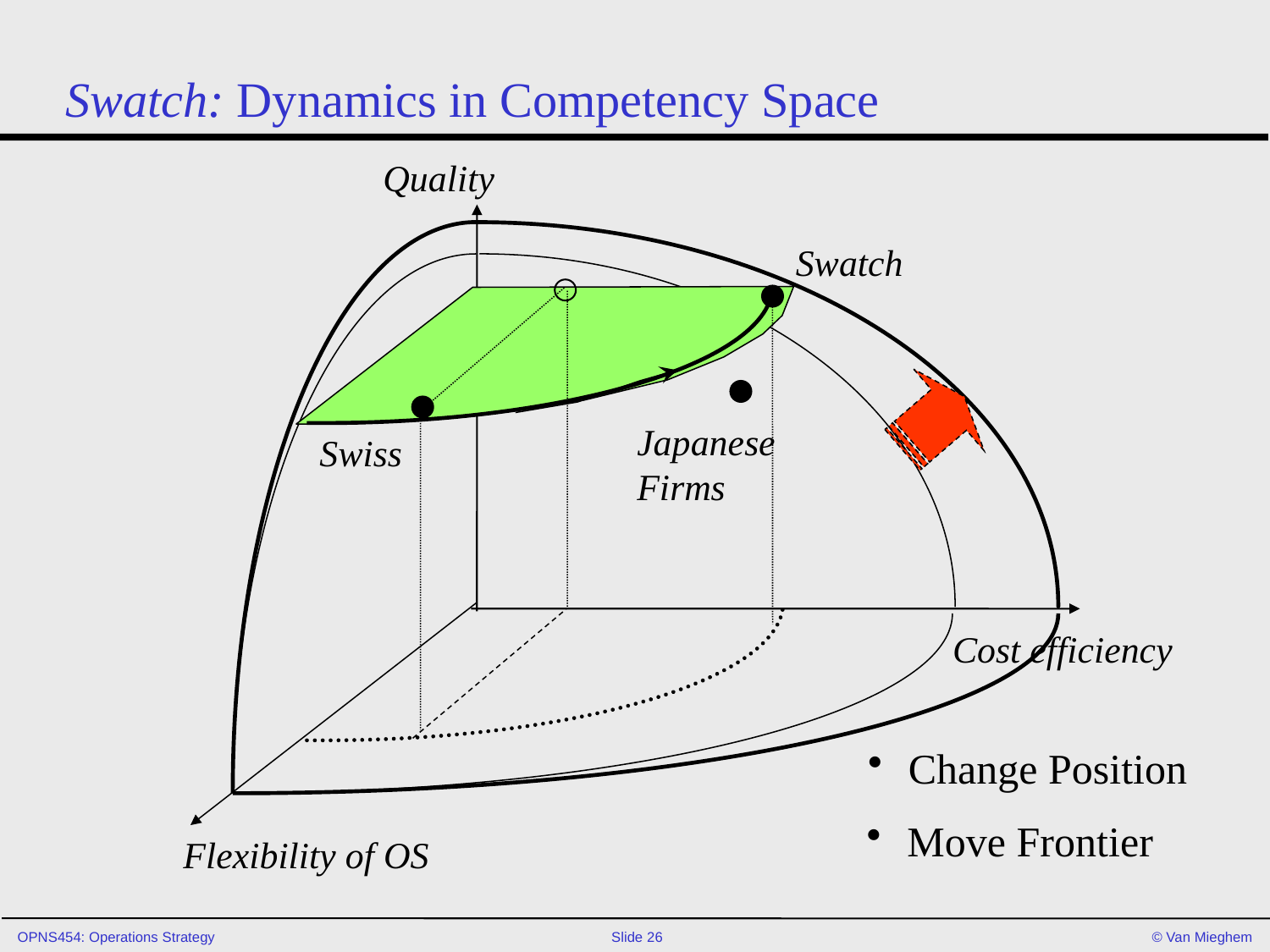

# Swatch: Dynamics in Competency Space
Quality

Swatch

Japanese
Firms
Swiss

Cost efficiency
Flexibility of OS

 Change Position
 Move Frontier